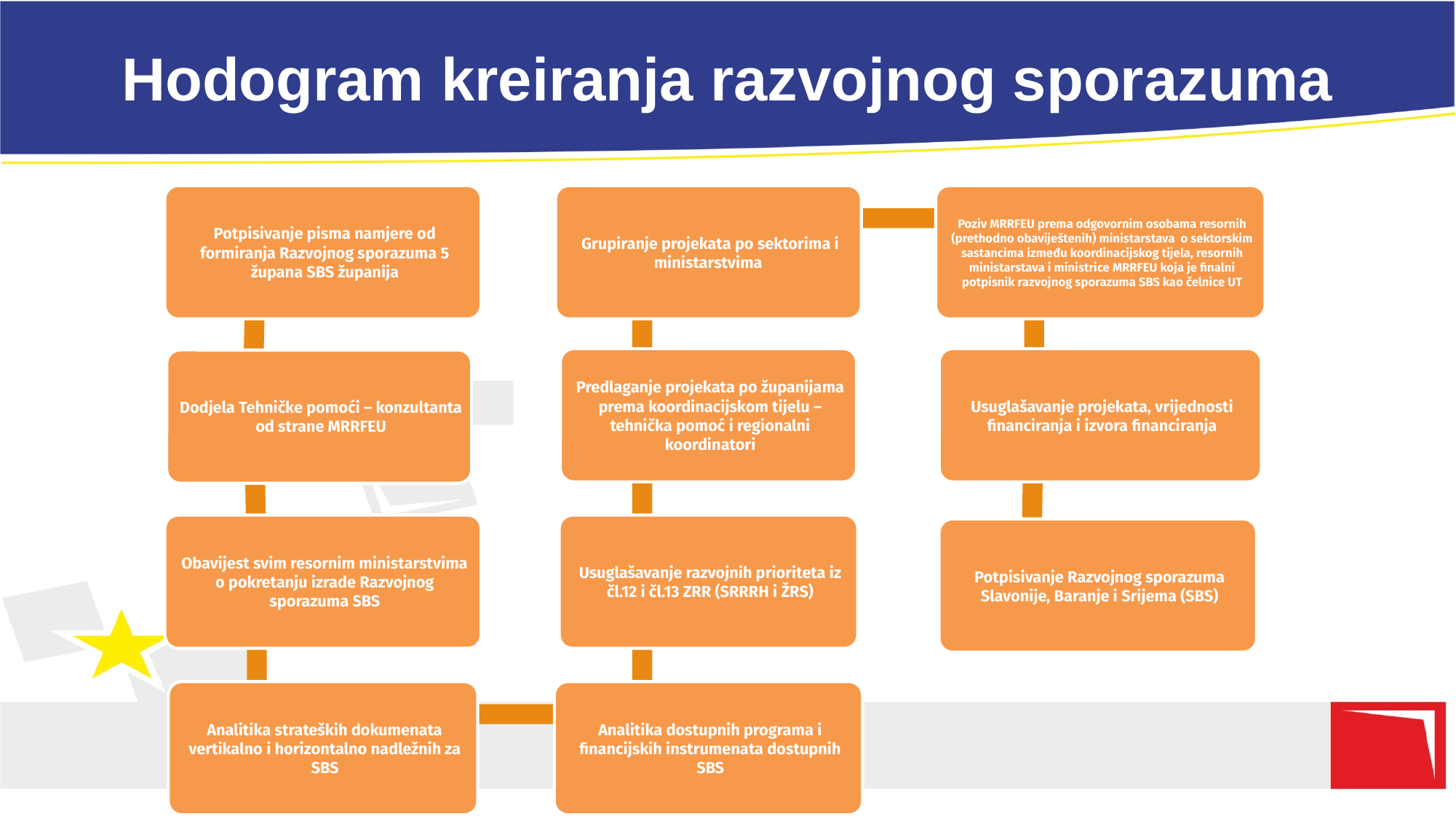

# Hodogram kreiranja razvojnog sporazuma
Potpisivanje pisma namjere od formiranja Razvojnog sporazuma 5 župana SBS županija
Dodjela Tehničke pomoći – konzultanta od strane MRRFEU
Obavijest svim resornim ministarstvima o pokretanju izrade Razvojnog sporazuma SBS
Analitika strateških dokumenata vertikalno i horizontalno nadležnih za SBS
Analitika dostupnih programa i financijskih instrumenata dostupnih SBS
Usuglašavanje razvojnih prioriteta iz čl.12 i čl.13 ZRR (SRRRH i ŽRS)
Predlaganje projekata po županijama prema koordinacijskom tijelu – tehnička pomoć i regionalni koordinatori
Grupiranje projekata po sektorima i ministarstvima
Poziv MRRFEU prema odgovornim osobama resornih (prethodno obaviještenih) ministarstava  o sektorskim sastancima između koordinacijskog tijela, resornih ministarstava i ministrice MRRFEU koja je finalni potpisnik razvojnog sporazuma SBS kao čelnice UT
Usuglašavanje projekata, vrijednosti financiranja i izvora financiranja
Potpisivanje Razvojnog sporazuma Slavonije, Baranje i Srijema (SBS)